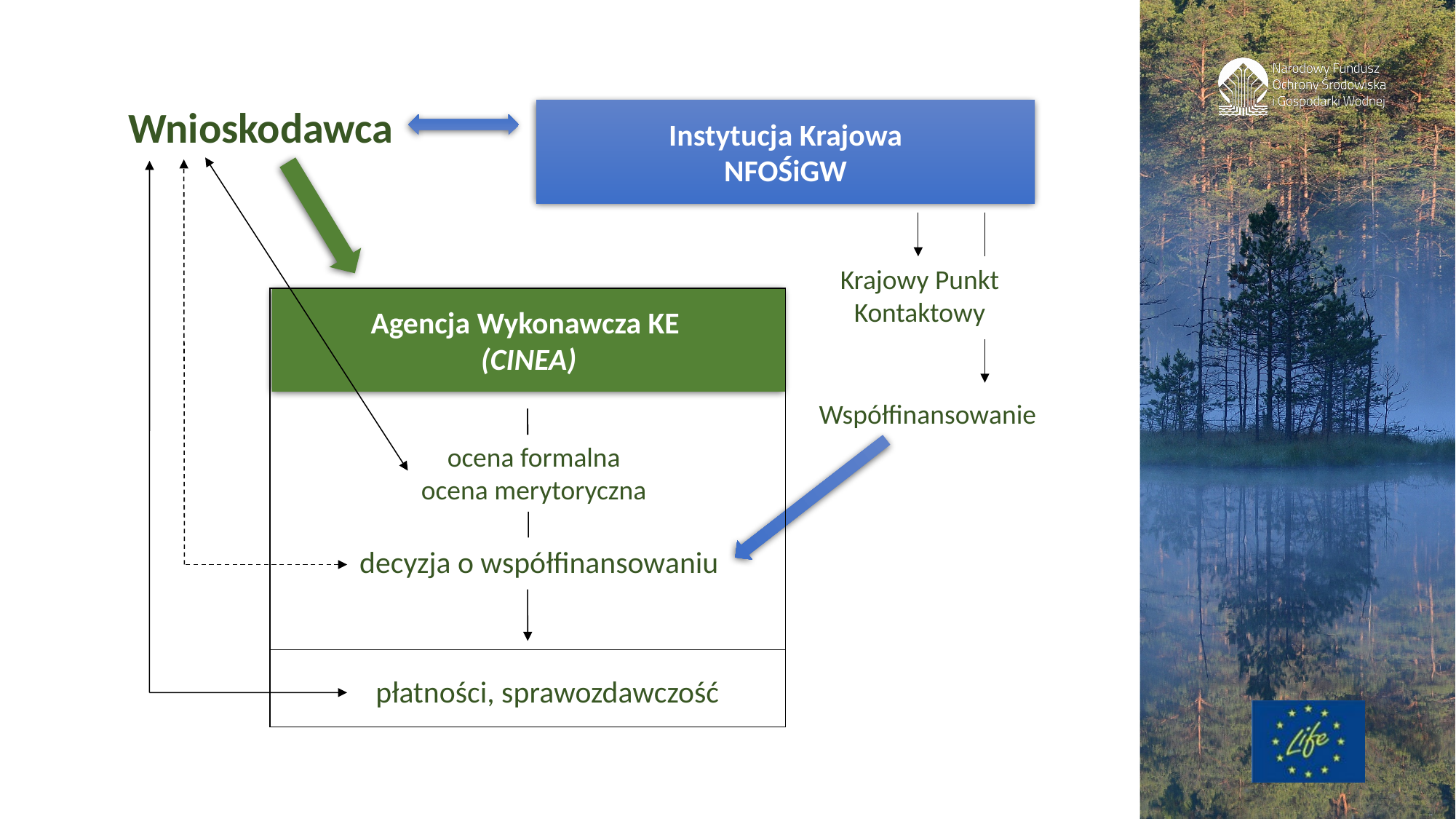

Wnioskodawca
Instytucja Krajowa
NFOŚiGW

Krajowy Punkt Kontaktowy
Agencja Wykonawcza KE
(CINEA)

Współfinansowanie

ocena formalna
ocena merytoryczna

decyzja o współfinansowaniu

płatności, sprawozdawczość